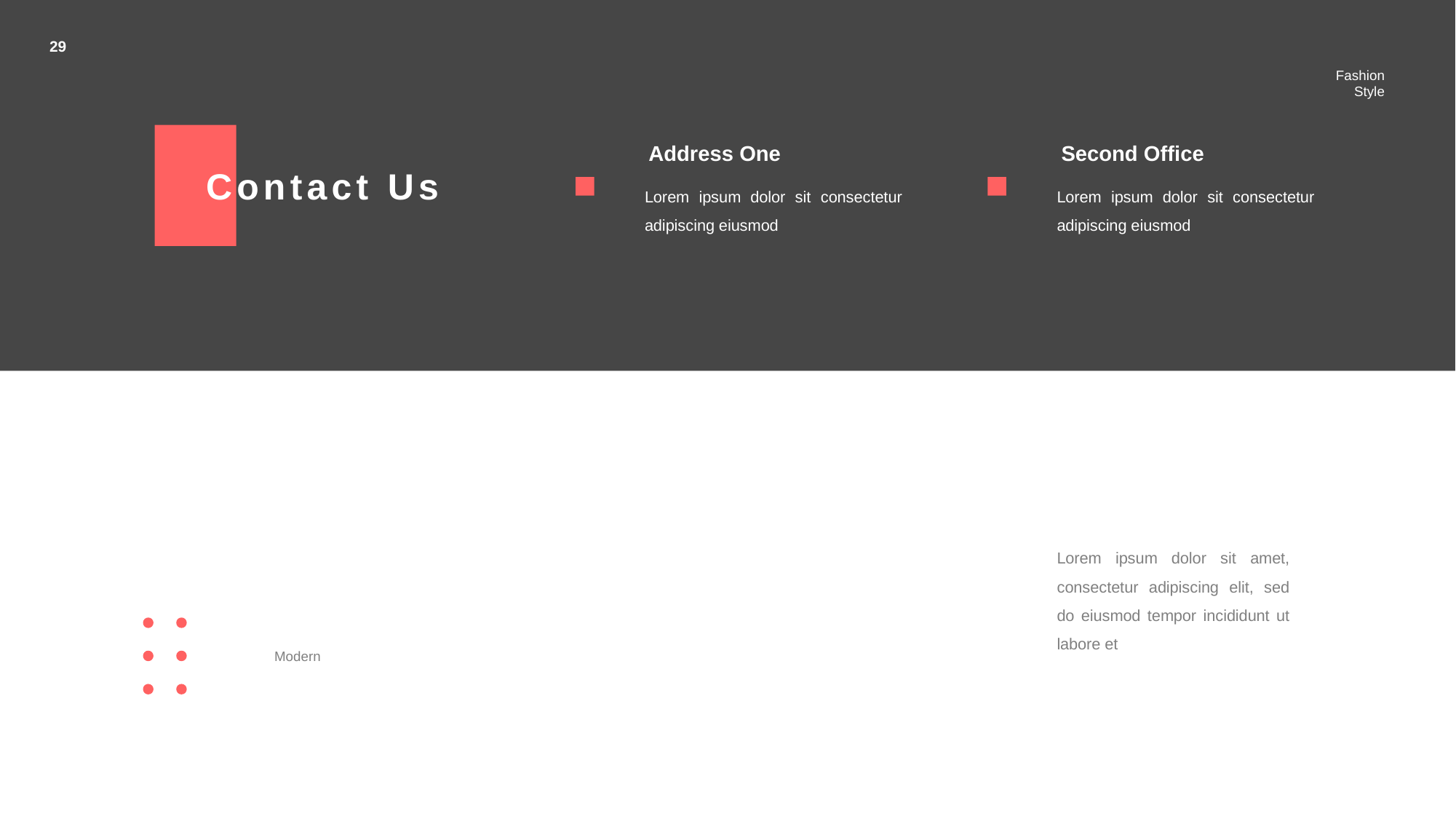

29
Fashion Style

Address One
Second Office
Contact Us
Lorem ipsum dolor sit consectetur adipiscing eiusmod
Lorem ipsum dolor sit consectetur adipiscing eiusmod

Lorem ipsum dolor sit amet, consectetur adipiscing elit, sed do eiusmod tempor incididunt ut labore et

Modern